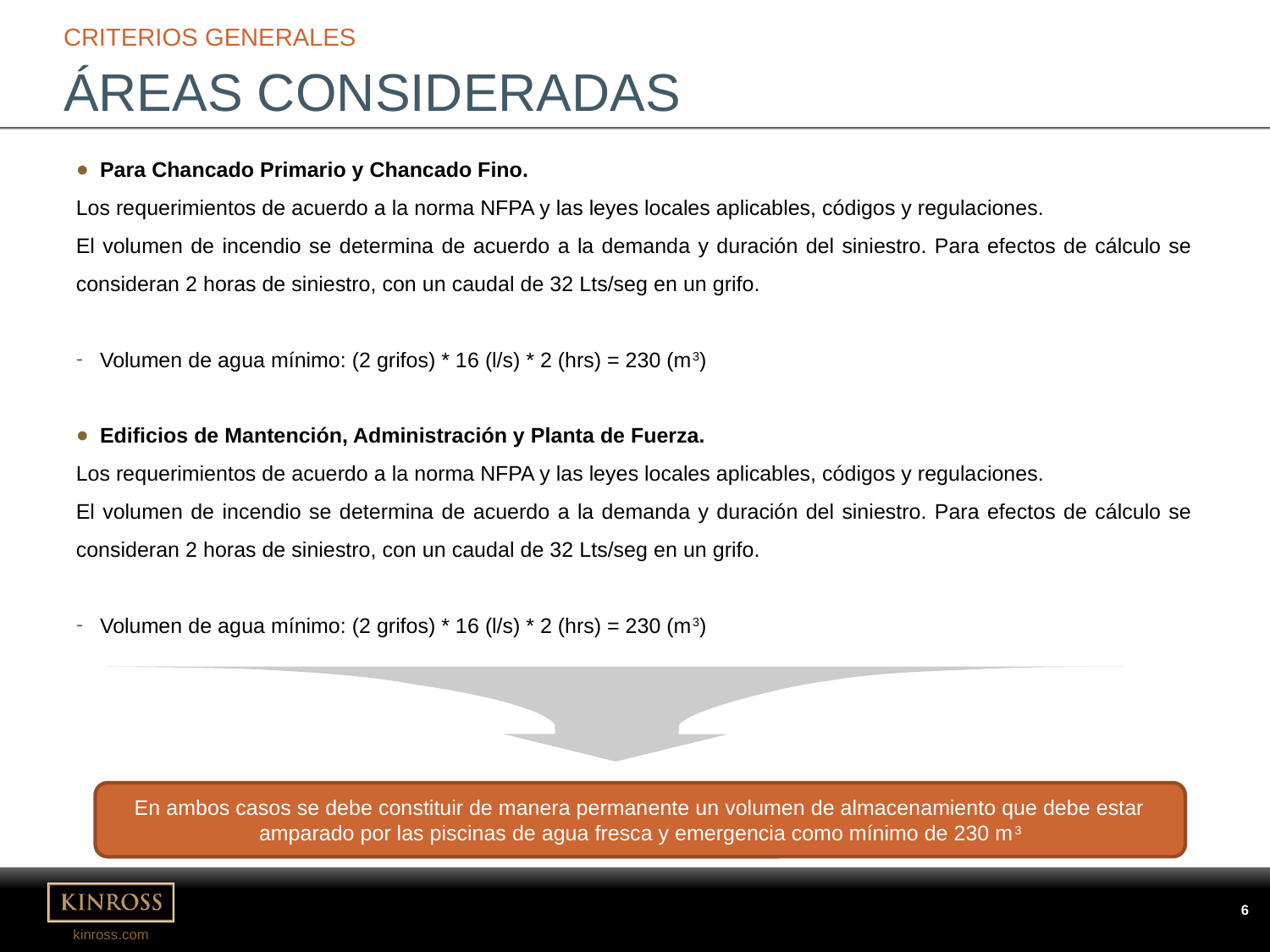

Criterios Generales
# Áreas consideradas
Para Chancado Primario y Chancado Fino.
Los requerimientos de acuerdo a la norma NFPA y las leyes locales aplicables, códigos y regulaciones.
El volumen de incendio se determina de acuerdo a la demanda y duración del siniestro. Para efectos de cálculo se consideran 2 horas de siniestro, con un caudal de 32 Lts/seg en un grifo.

Volumen de agua mínimo: (2 grifos) * 16 (l/s) * 2 (hrs) = 230 (m3)

Edificios de Mantención, Administración y Planta de Fuerza.
Los requerimientos de acuerdo a la norma NFPA y las leyes locales aplicables, códigos y regulaciones.
El volumen de incendio se determina de acuerdo a la demanda y duración del siniestro. Para efectos de cálculo se consideran 2 horas de siniestro, con un caudal de 32 Lts/seg en un grifo.

Volumen de agua mínimo: (2 grifos) * 16 (l/s) * 2 (hrs) = 230 (m3)

En ambos casos se debe constituir de manera permanente un volumen de almacenamiento que debe estar amparado por las piscinas de agua fresca y emergencia como mínimo de 230 m3
6